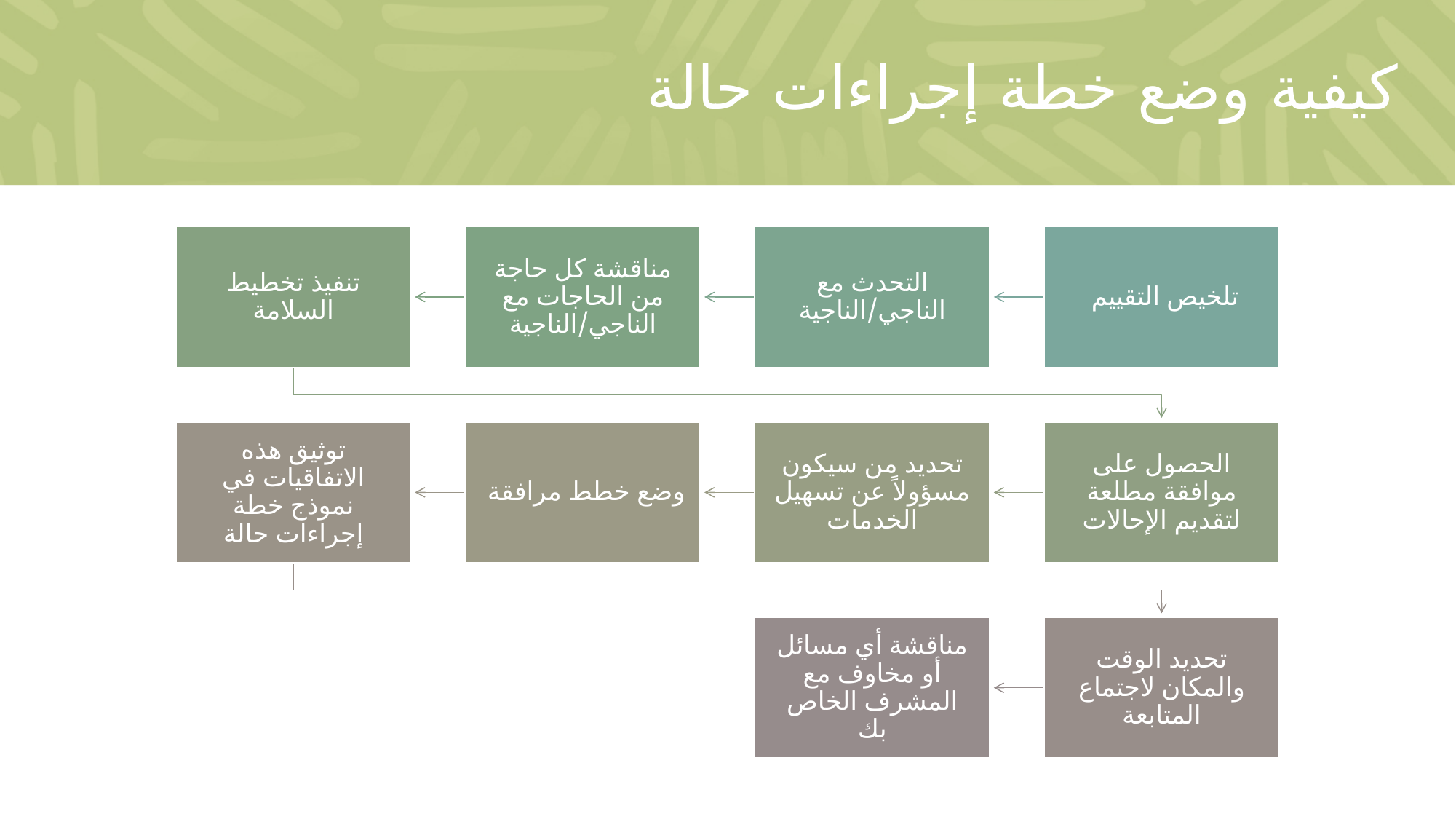

# كيفية وضع خطة إجراءات حالة

تلخيص التقييم

التحدث مع الناجي/الناجية

مناقشة كل حاجة من الحاجات مع الناجي/الناجية

تنفيذ تخطيط السلامة

الحصول على موافقة مطلعة لتقديم الإحالات

تحديد من سيكون مسؤولاً عن تسهيل الخدمات

وضع خطط مرافقة

توثيق هذه الاتفاقيات في نموذج خطة إجراءات حالة

تحديد الوقت والمكان لاجتماع المتابعة

مناقشة أي مسائل أو مخاوف مع المشرف الخاص بك